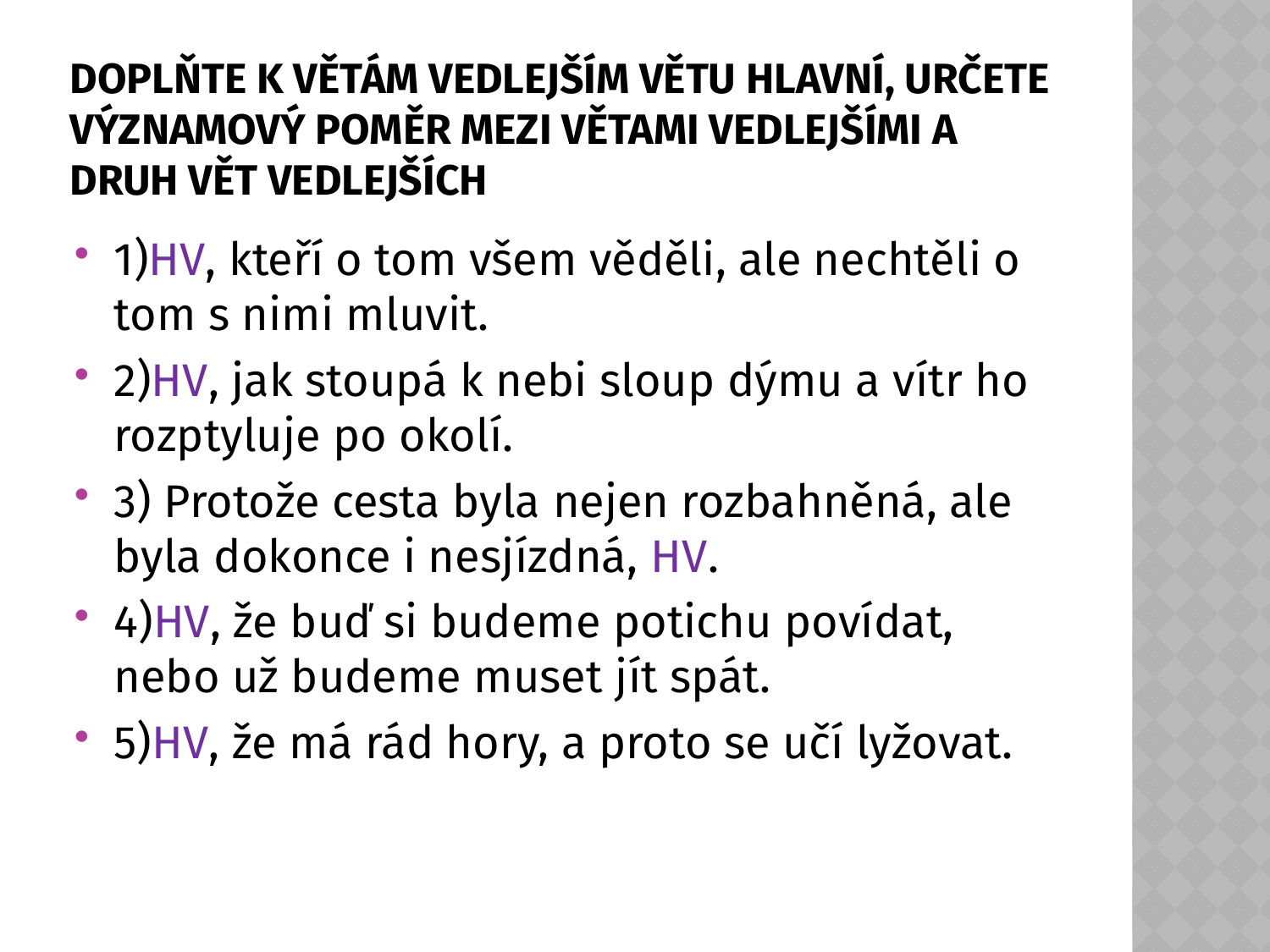

# Doplňte k větám vedlejším větu hlavní, určete významový poměr mezi větami vedlejšími a druh vět vedlejších
1)HV, kteří o tom všem věděli, ale nechtěli o tom s nimi mluvit.
2)HV, jak stoupá k nebi sloup dýmu a vítr ho rozptyluje po okolí.
3) Protože cesta byla nejen rozbahněná, ale byla dokonce i nesjízdná, HV.
4)HV, že buď si budeme potichu povídat, nebo už budeme muset jít spát.
5)HV, že má rád hory, a proto se učí lyžovat.